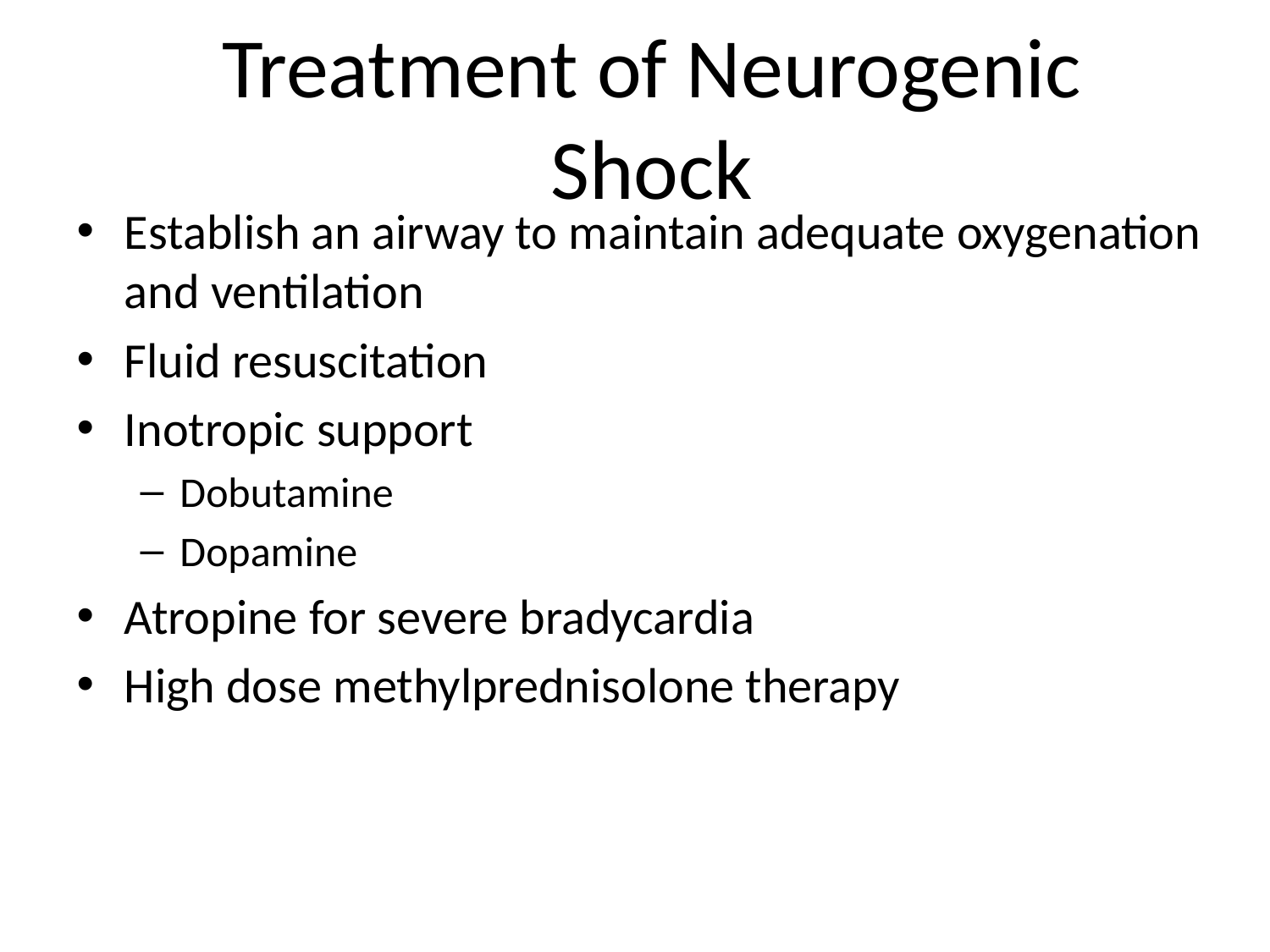

# Treatment of Neurogenic Shock
Establish an airway to maintain adequate oxygenation and ventilation
Fluid resuscitation
Inotropic support
Dobutamine
Dopamine
Atropine for severe bradycardia
High dose methylprednisolone therapy